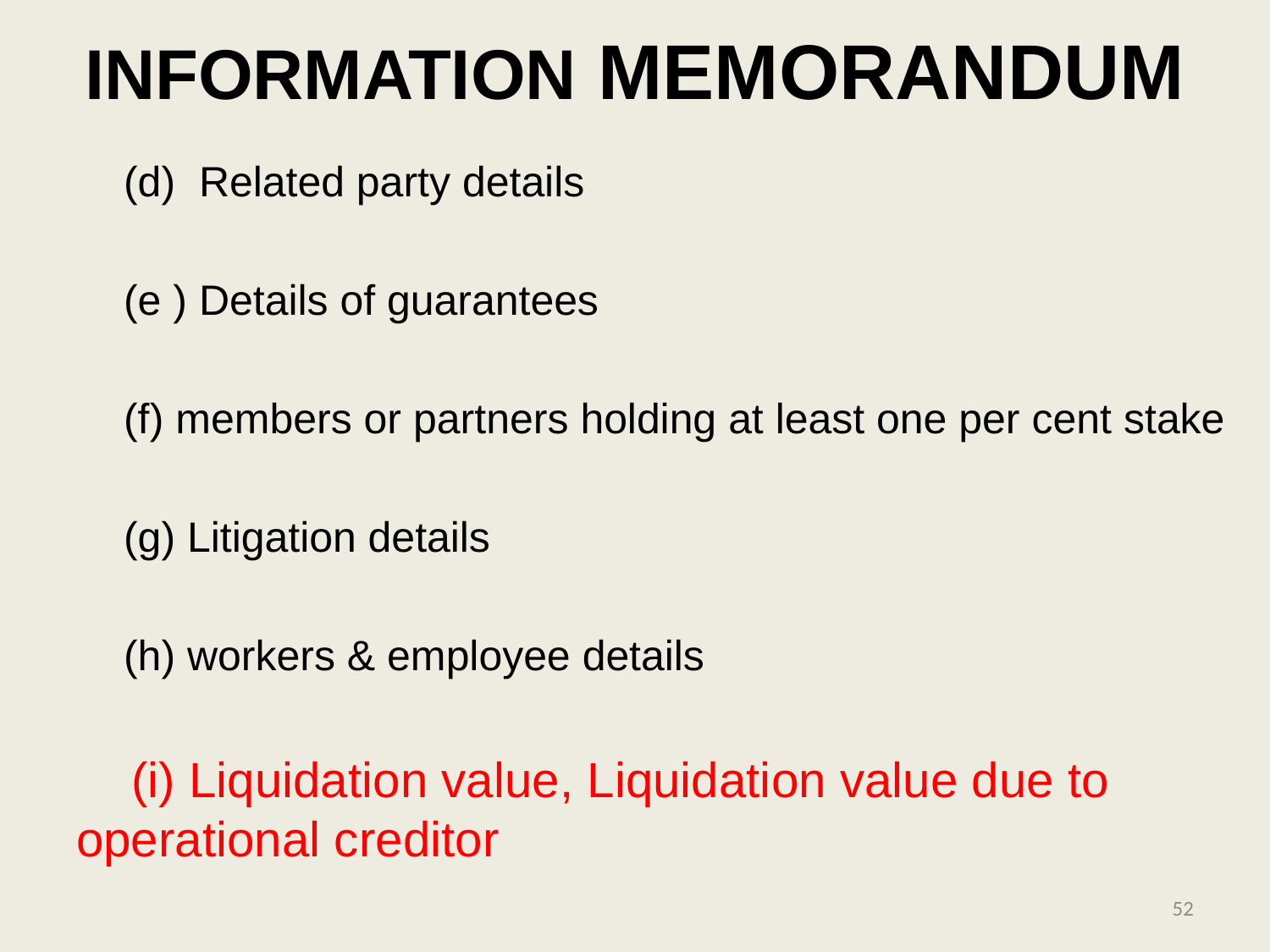

# INFORMATION MEMORANDUM
    (d)  Related party details

    (e ) Details of guarantees

    (f) members or partners holding at least one per cent stake

    (g) Litigation details

    (h) workers & employee details

    (i) Liquidation value, Liquidation value due to    	operational creditor

52